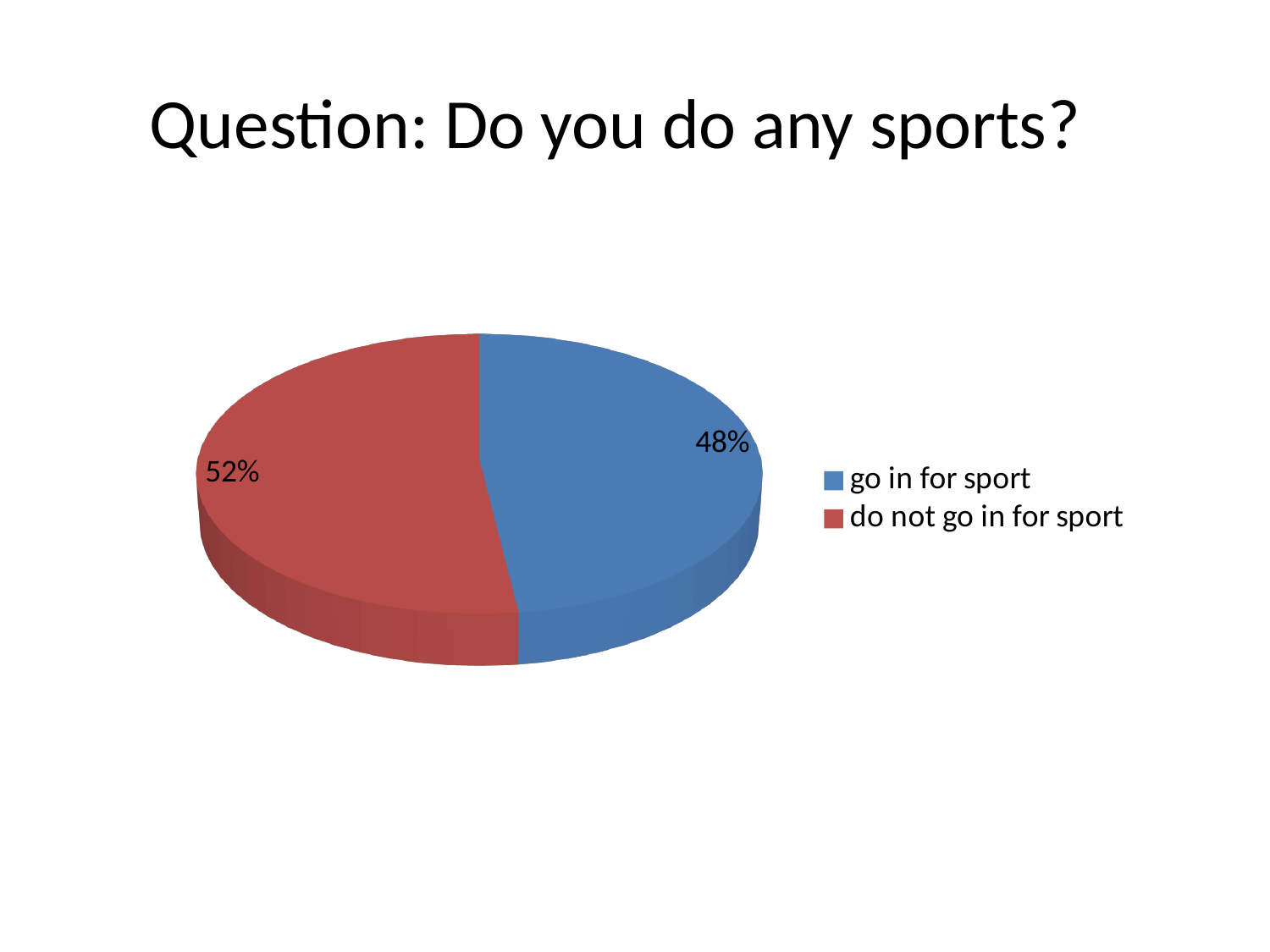

# Question: Do you do any sports?

[unsupported chart]